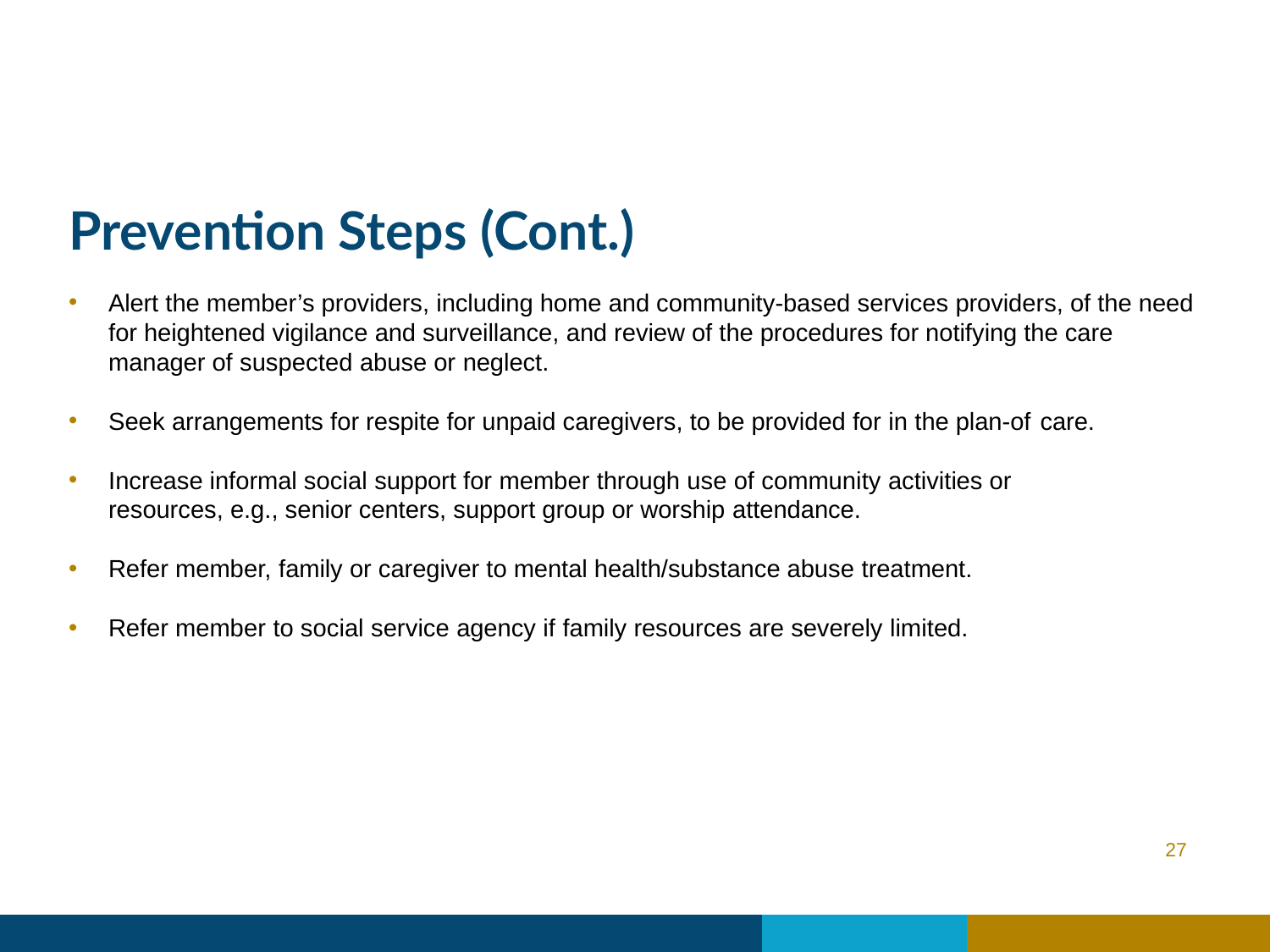

# Prevention Steps (Cont.)
Alert the member’s providers, including home and community-based services providers, of the need for heightened vigilance and surveillance, and review of the procedures for notifying the care manager of suspected abuse or neglect.
Seek arrangements for respite for unpaid caregivers, to be provided for in the plan-of care.
Increase informal social support for member through use of community activities or resources, e.g., senior centers, support group or worship attendance.
Refer member, family or caregiver to mental health/substance abuse treatment.
Refer member to social service agency if family resources are severely limited.
27